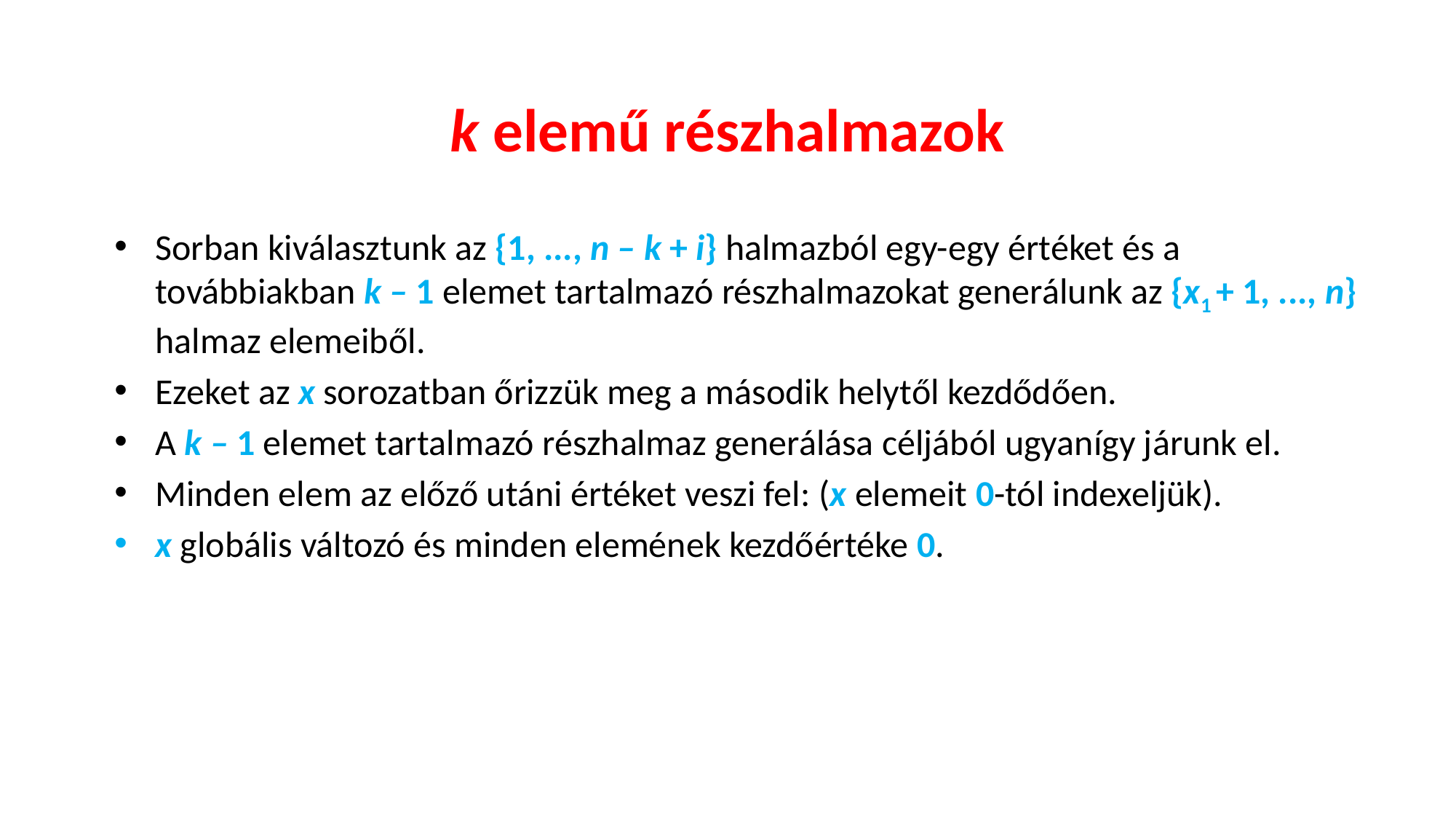

# k elemű részhalmazok
Sorban kiválasztunk az {1, ..., n – k + i} halmazból egy-egy értéket és a továbbiakban k – 1 elemet tartalmazó részhalmazokat generálunk az {x1 + 1, ..., n} halmaz elemeiből.
Ezeket az x sorozatban őrizzük meg a második helytől kezdődően.
A k – 1 elemet tartalmazó részhalmaz generálása céljából ugyanígy járunk el.
Minden elem az előző utáni értéket veszi fel: (x elemeit 0-tól indexeljük).
x globális változó és minden elemének kezdőértéke 0.